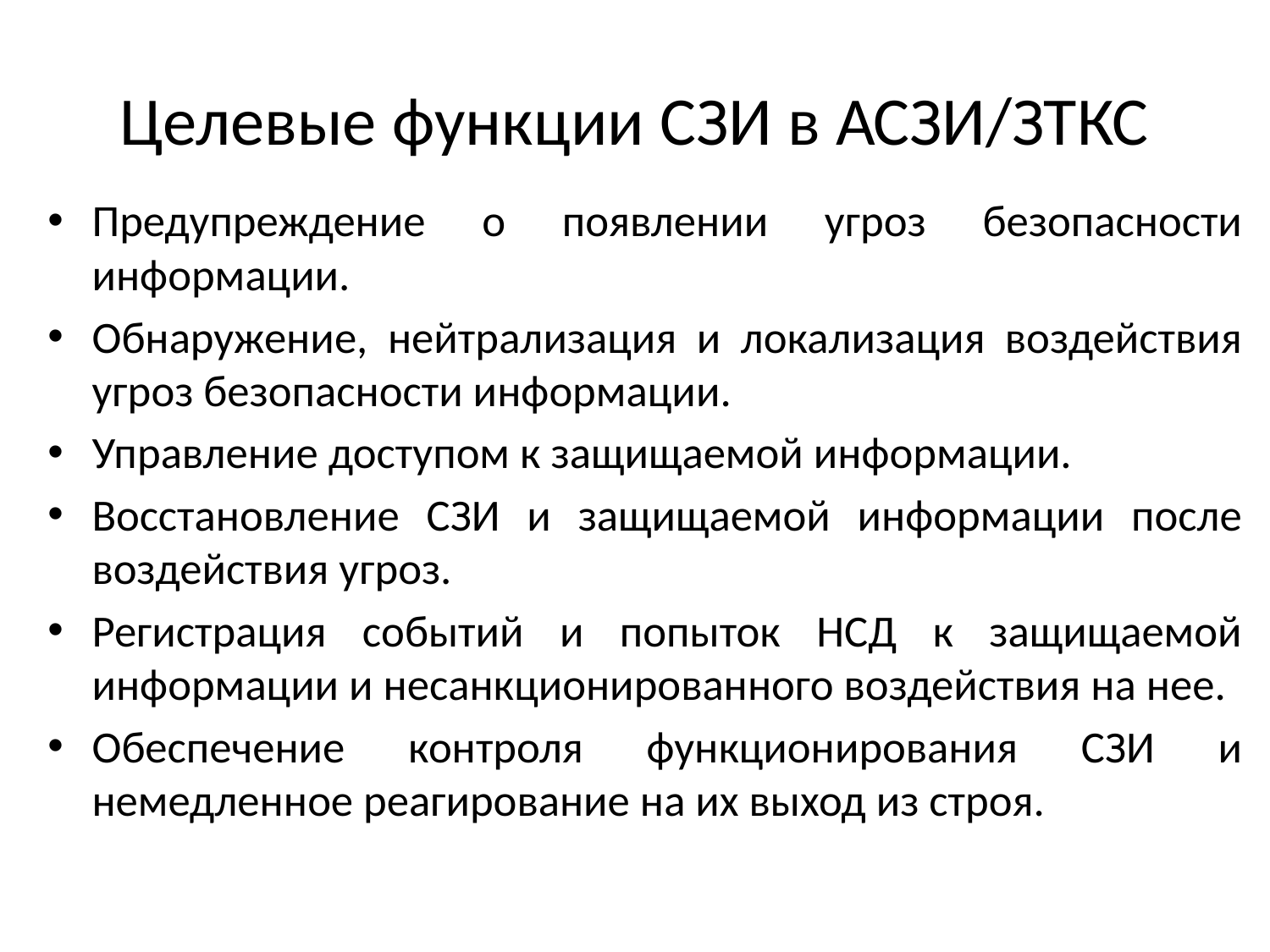

# Целевые функции СЗИ в АСЗИ/ЗТКС
Предупреждение о появлении угроз безопасности информации.
Обнаружение, нейтрализация и локализация воздействия угроз безопасности информации.
Управление доступом к защищаемой информации.
Восстановление СЗИ и защищаемой информации после воздействия угроз.
Регистрация событий и попыток НСД к защищаемой информации и несанкционированного воздействия на нее.
Обеспечение контроля функционирования СЗИ и немедленное реагирование на их выход из строя.